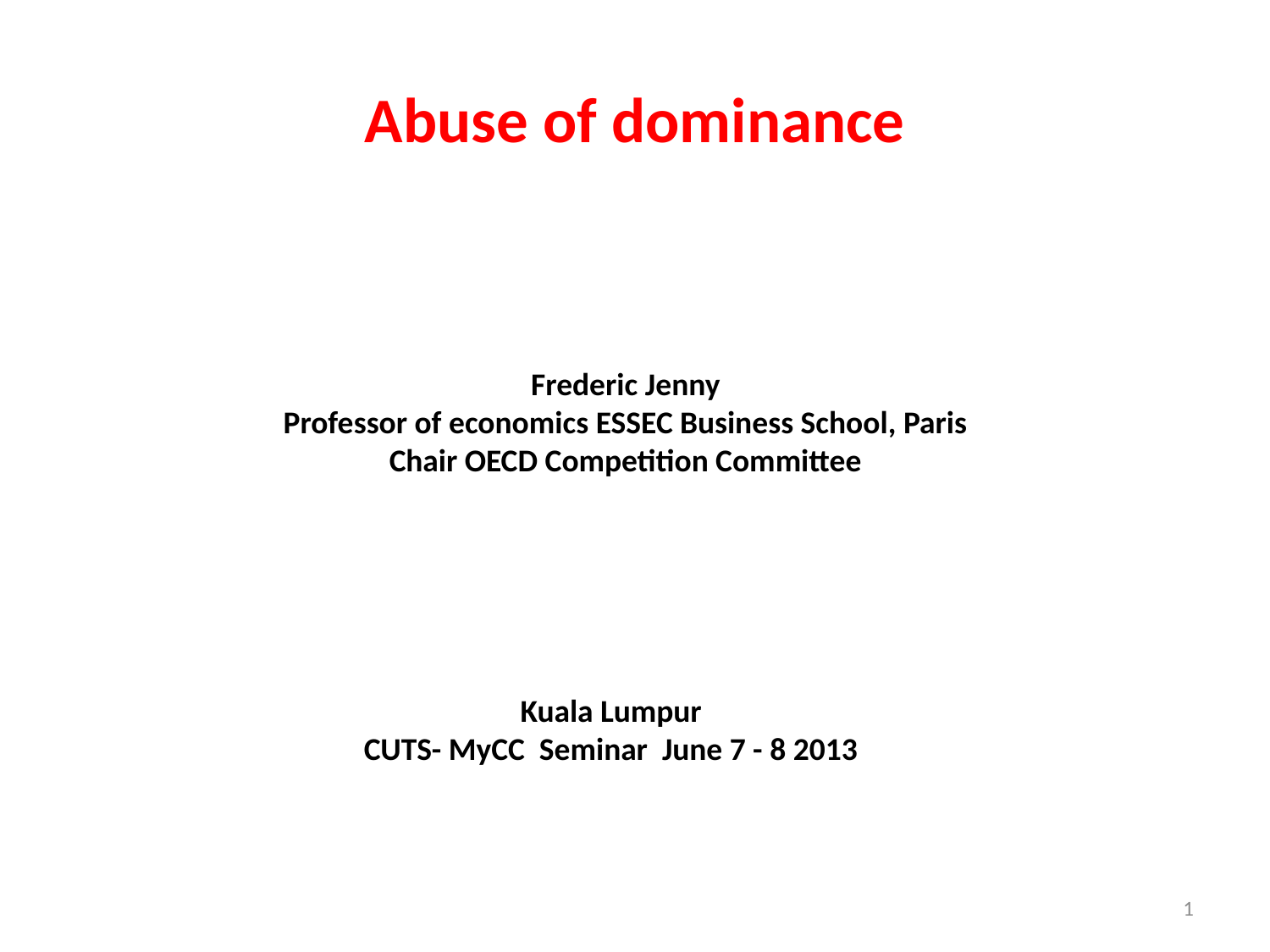

# Abuse of dominance
Frederic Jenny
Professor of economics ESSEC Business School, Paris
Chair OECD Competition Committee
Kuala Lumpur
CUTS- MyCC  Seminar  June 7 - 8 2013
1